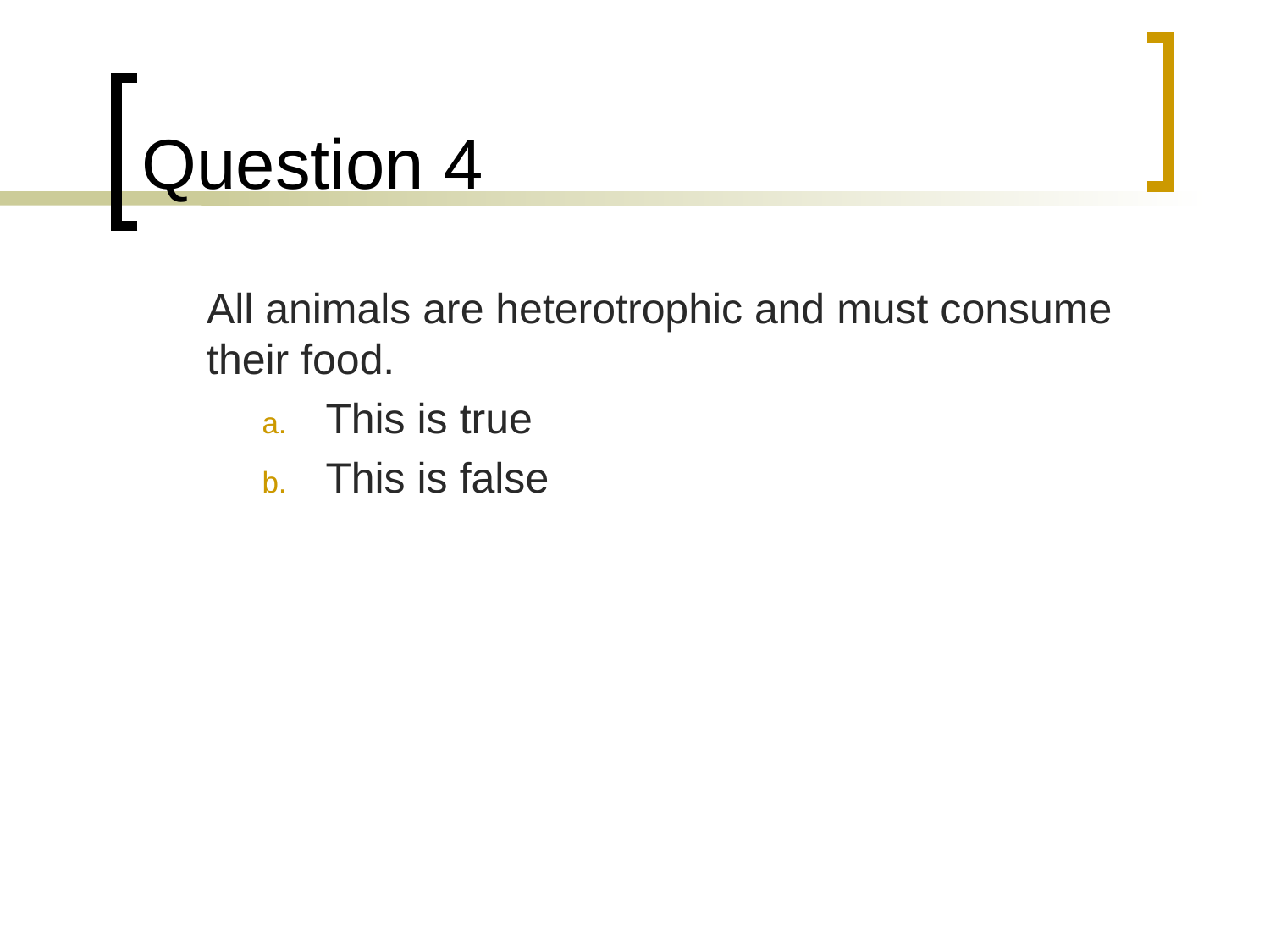

# Question 4
	All animals are heterotrophic and must consume their food.
This is true
This is false